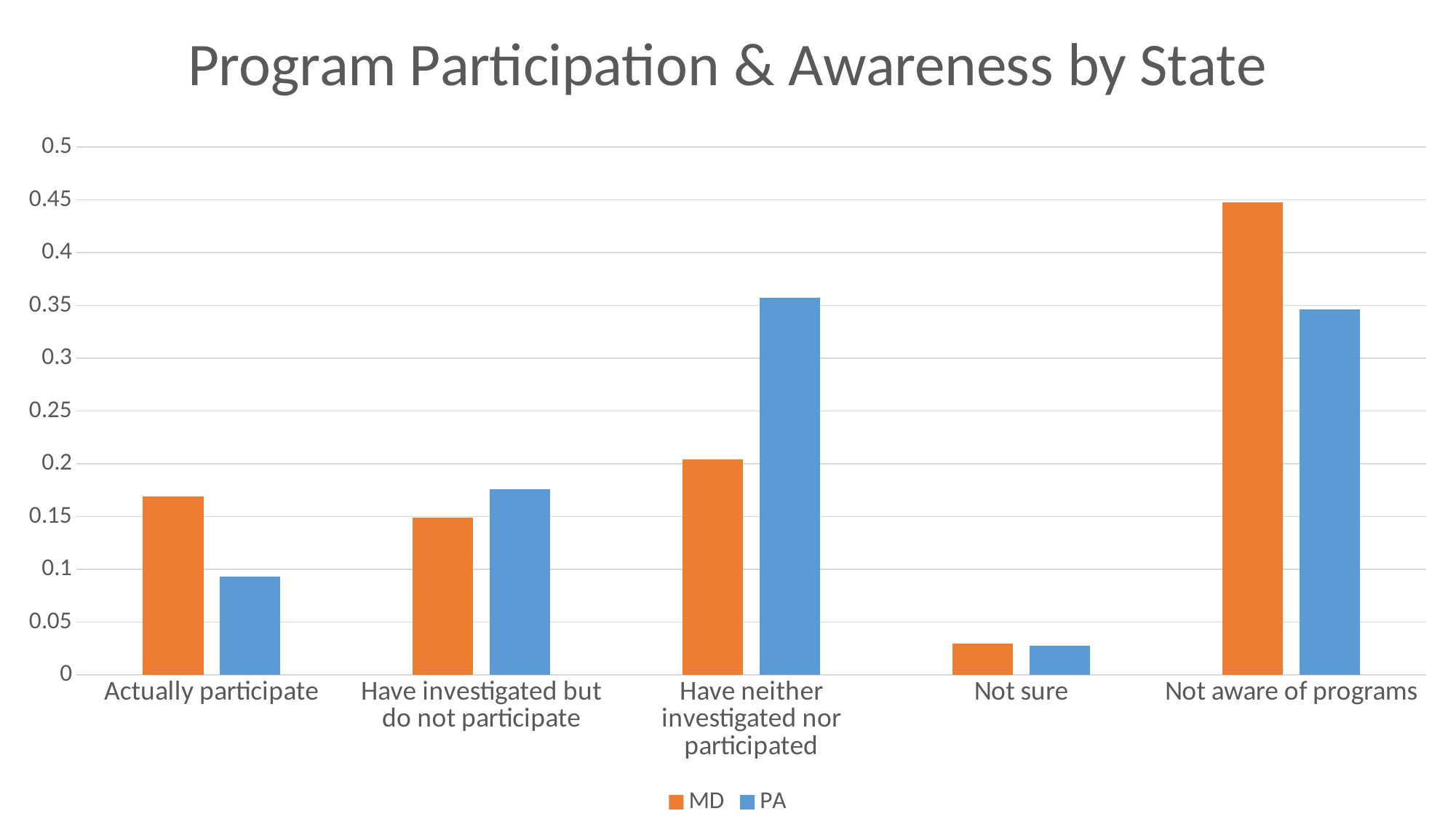

### Chart: Program Participation & Awareness by State

| Category | MD | PA |
|---|---|---|
| Actually participate | 0.1691542288557214 | 0.09340659340659341 |
| Have investigated but do not participate | 0.14925373134328357 | 0.17582417582417584 |
| Have neither investigated nor participated | 0.20398009950248755 | 0.35714285714285715 |
| Not sure | 0.029850746268656716 | 0.027472527472527472 |
| Not aware of programs | 0.44776119402985076 | 0.34615384615384615 |